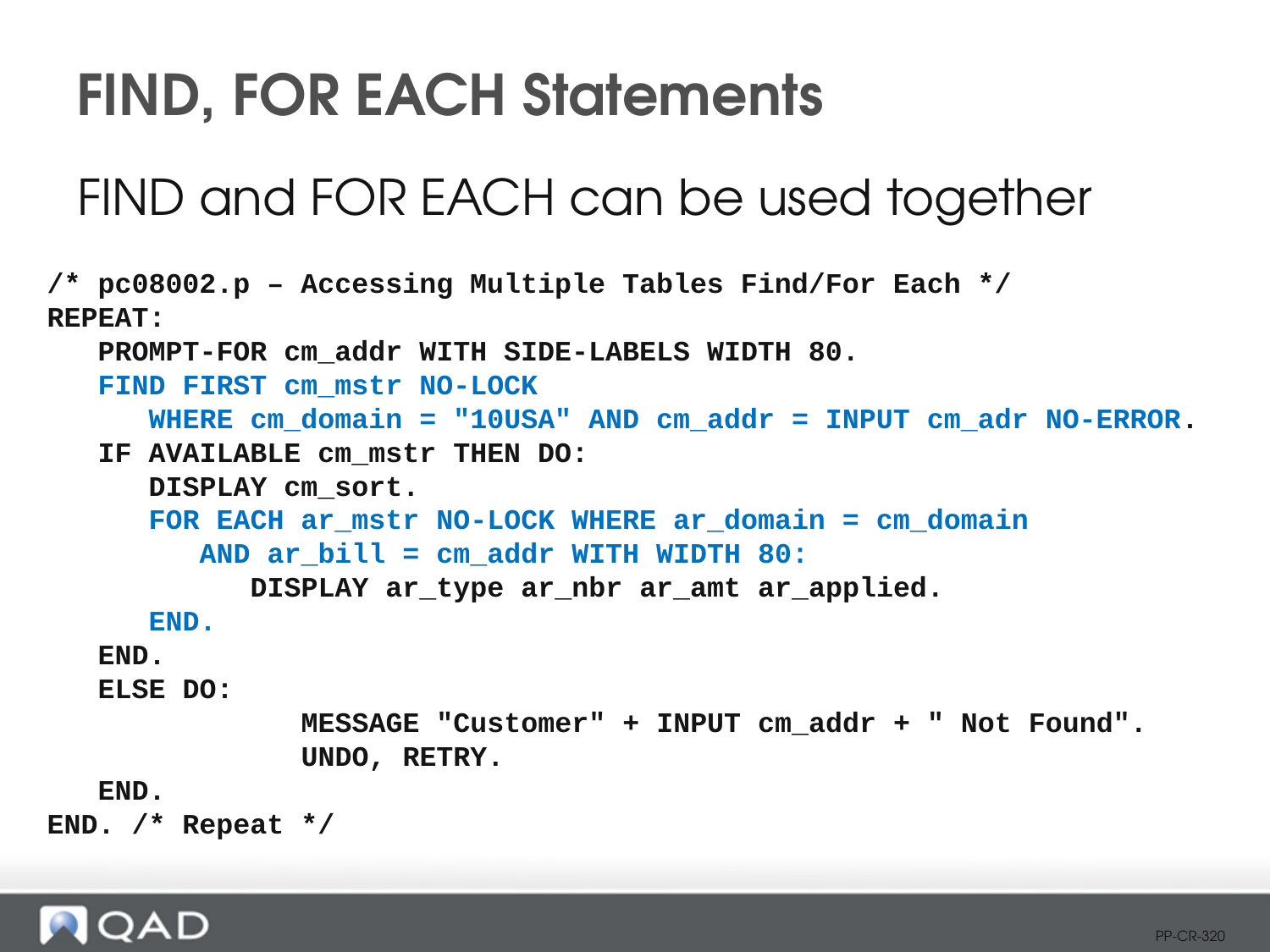

# FIND, FOR EACH Statements
FIND and FOR EACH can be used together

/* pc08002.p – Accessing Multiple Tables Find/For Each */
REPEAT:
   PROMPT-FOR cm_addr WITH SIDE-LABELS WIDTH 80.
   FIND FIRST cm_mstr NO-LOCK
      WHERE cm_domain = "10USA" AND cm_addr = INPUT cm_adr NO-ERROR.
   IF AVAILABLE cm_mstr THEN DO:
      DISPLAY cm_sort.
      FOR EACH ar_mstr NO-LOCK WHERE ar_domain = cm_domain
         AND ar_bill = cm_addr WITH WIDTH 80:
            DISPLAY ar_type ar_nbr ar_amt ar_applied.
      END.
   END.
   ELSE DO:
		MESSAGE "Customer" + INPUT cm_addr + " Not Found".
		UNDO, RETRY.
   END.
END. /* Repeat */
PP-CR-320